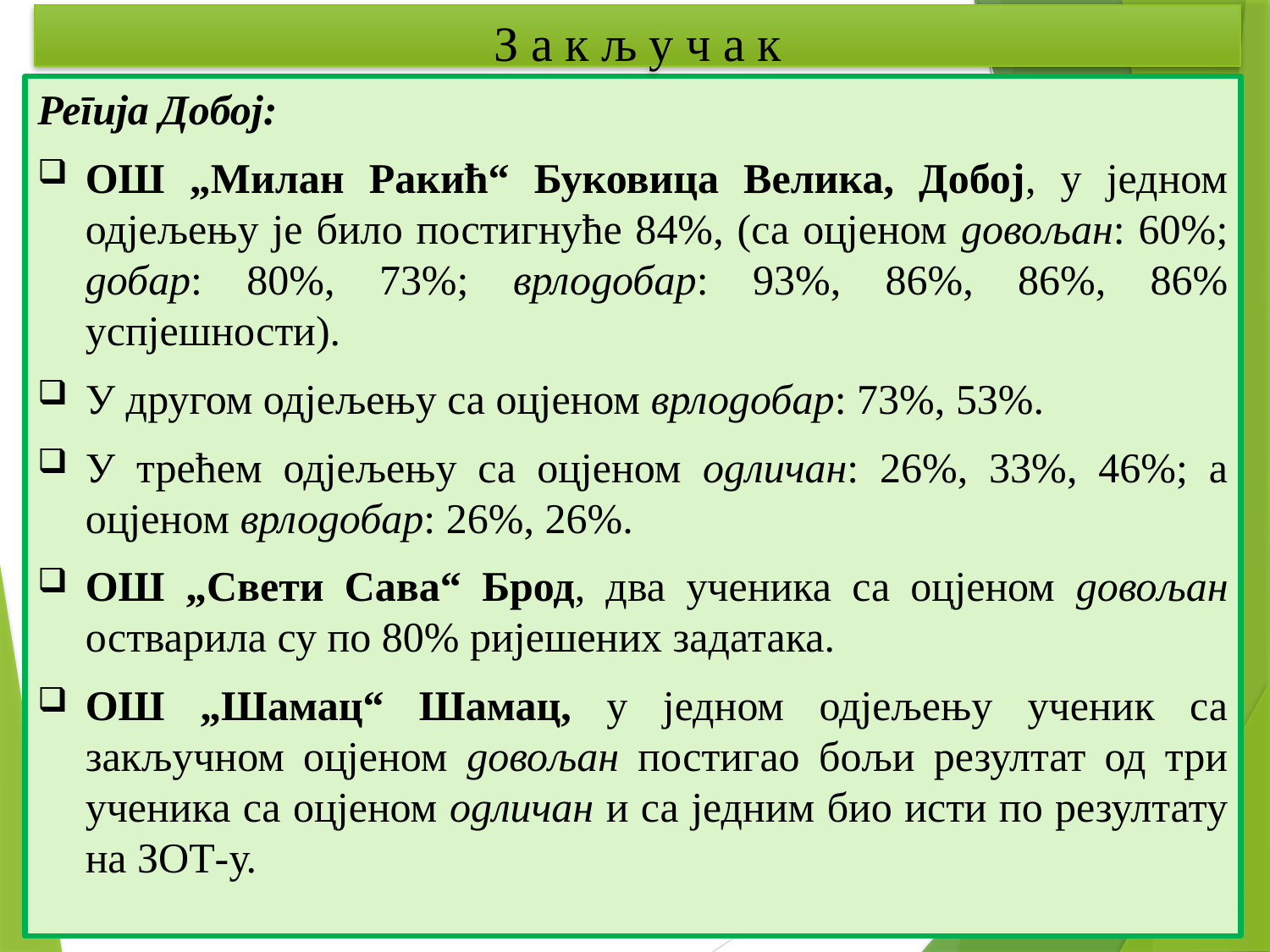

З а к љ у ч а к
#
Регија Добој:
ОШ „Милан Ракић“ Буковица Велика, Добој, у једном одјељењу је било постигнуће 84%, (са оцјеном довољан: 60%; добар: 80%, 73%; врлодобар: 93%, 86%, 86%, 86% успјешности).
У другом одјељењу са оцјеном врлодобар: 73%, 53%.
У трећем одјељењу са оцјеном одличан: 26%, 33%, 46%; а оцјеном врлодобар: 26%, 26%.
ОШ „Свети Сава“ Брод, два ученика са оцјеном довољан остварила су по 80% ријешених задатака.
ОШ „Шамац“ Шамац, у једном одјељењу ученик са закључном оцјеном довољан постигао бољи резултат од три ученика са оцјеном одличан и са једним био исти по резултату на ЗОТ-у.